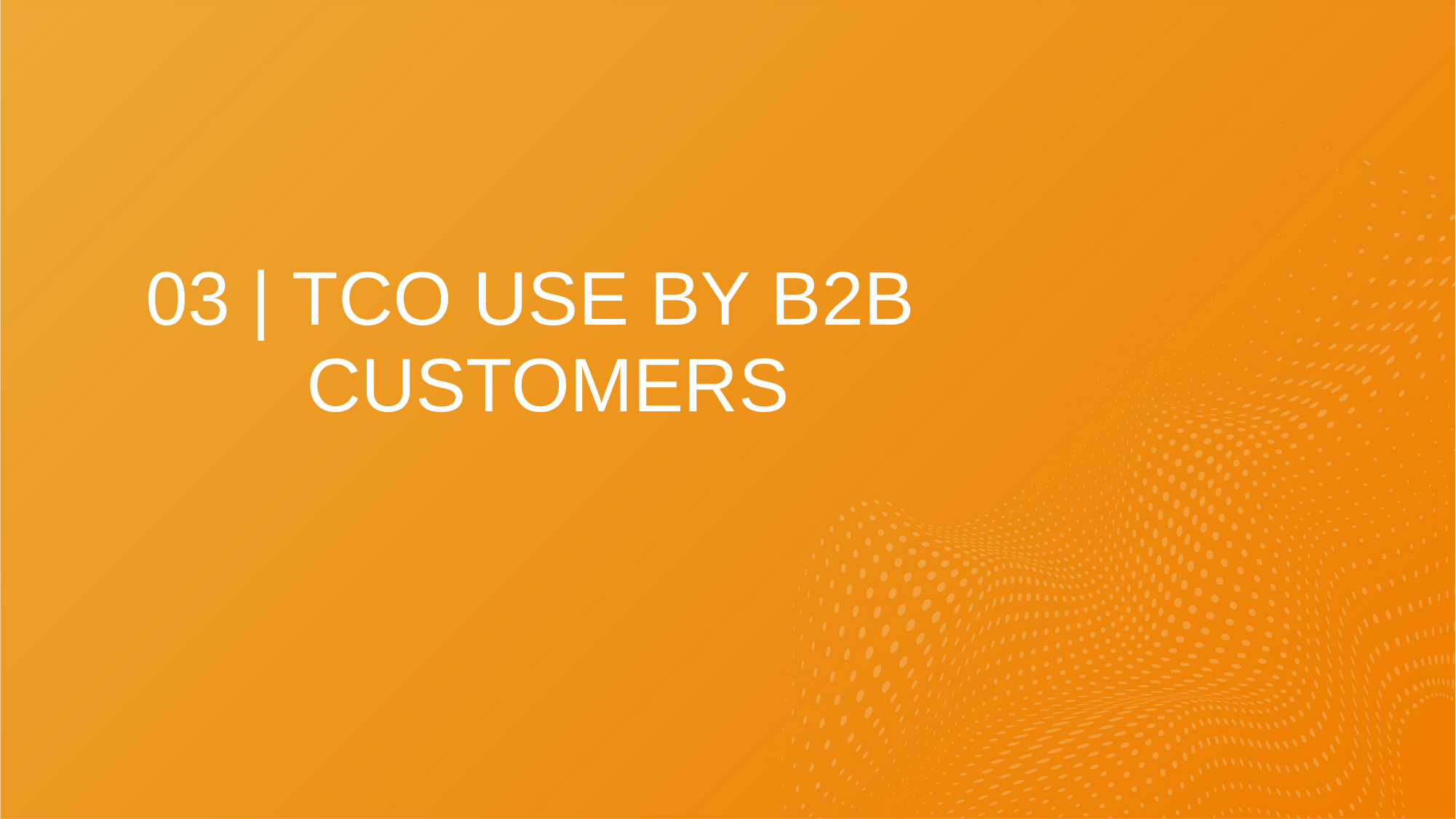

# 03 | TCO use by B2B customers